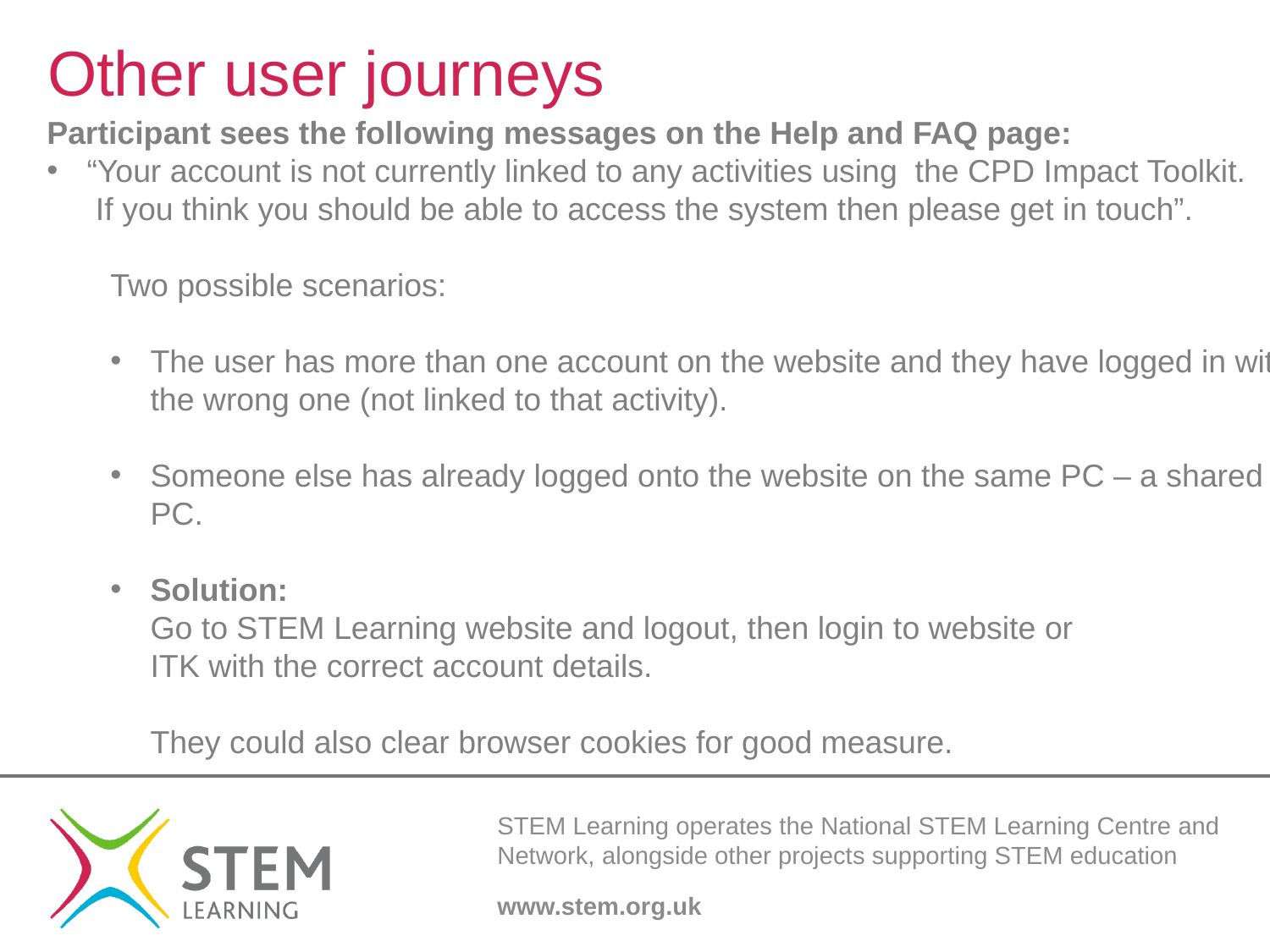

# Other user journeys
Participant sees the following messages on the Help and FAQ page:
“Your account is not currently linked to any activities using  the CPD Impact Toolkit.
 If you think you should be able to access the system then please get in touch”.

Two possible scenarios:
The user has more than one account on the website and they have logged in with the wrong one (not linked to that activity).
Someone else has already logged onto the website on the same PC – a shared PC.
Solution:
Go to STEM Learning website and logout, then login to website or
ITK with the correct account details.
They could also clear browser cookies for good measure.